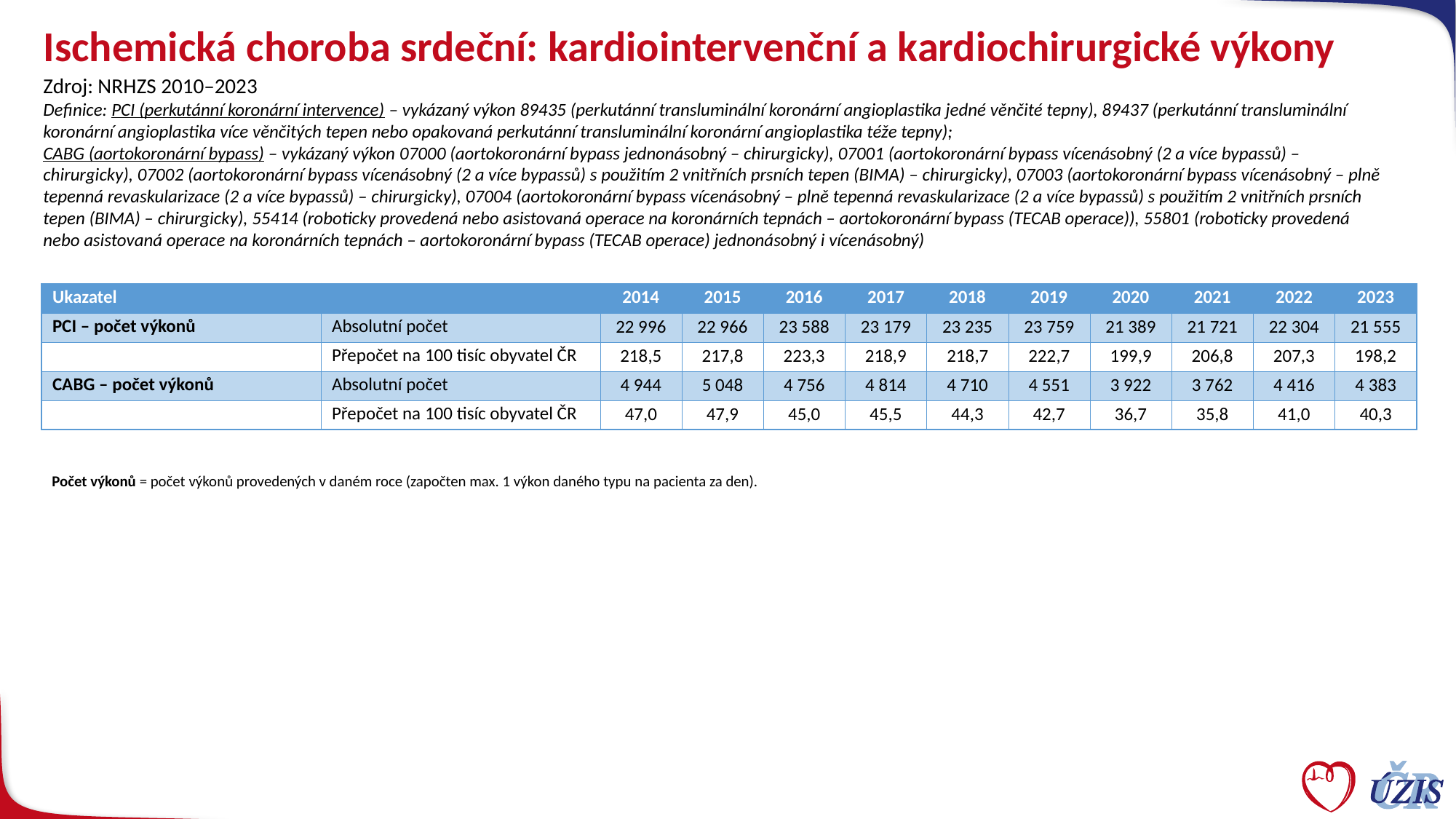

# Ischemická choroba srdeční: kardiointervenční a kardiochirurgické výkony
Zdroj: NRHZS 2010–2023
Definice: PCI (perkutánní koronární intervence) – vykázaný výkon 89435 (perkutánní transluminální koronární angioplastika jedné věnčité tepny), 89437 (perkutánní transluminální koronární angioplastika více věnčitých tepen nebo opakovaná perkutánní transluminální koronární angioplastika téže tepny);
CABG (aortokoronární bypass) – vykázaný výkon 07000 (aortokoronární bypass jednonásobný – chirurgicky), 07001 (aortokoronární bypass vícenásobný (2 a více bypassů) – chirurgicky), 07002 (aortokoronární bypass vícenásobný (2 a více bypassů) s použitím 2 vnitřních prsních tepen (BIMA) – chirurgicky), 07003 (aortokoronární bypass vícenásobný – plně tepenná revaskularizace (2 a více bypassů) – chirurgicky), 07004 (aortokoronární bypass vícenásobný – plně tepenná revaskularizace (2 a více bypassů) s použitím 2 vnitřních prsních tepen (BIMA) – chirurgicky), 55414 (roboticky provedená nebo asistovaná operace na koronárních tepnách – aortokoronární bypass (TECAB operace)), 55801 (roboticky provedená nebo asistovaná operace na koronárních tepnách – aortokoronární bypass (TECAB operace) jednonásobný i vícenásobný)

| Ukazatel |  | 2014 | 2015 | 2016 | 2017 | 2018 | 2019 | 2020 | 2021 | 2022 | 2023 |
| --- | --- | --- | --- | --- | --- | --- | --- | --- | --- | --- | --- |
| PCI – počet výkonů | Absolutní počet | 22 996 | 22 966 | 23 588 | 23 179 | 23 235 | 23 759 | 21 389 | 21 721 | 22 304 | 21 555 |
|  | Přepočet na 100 tisíc obyvatel ČR | 218,5 | 217,8 | 223,3 | 218,9 | 218,7 | 222,7 | 199,9 | 206,8 | 207,3 | 198,2 |
| CABG – počet výkonů | Absolutní počet | 4 944 | 5 048 | 4 756 | 4 814 | 4 710 | 4 551 | 3 922 | 3 762 | 4 416 | 4 383 |
|  | Přepočet na 100 tisíc obyvatel ČR | 47,0 | 47,9 | 45,0 | 45,5 | 44,3 | 42,7 | 36,7 | 35,8 | 41,0 | 40,3 |
Počet výkonů = počet výkonů provedených v daném roce (započten max. 1 výkon daného typu na pacienta za den).